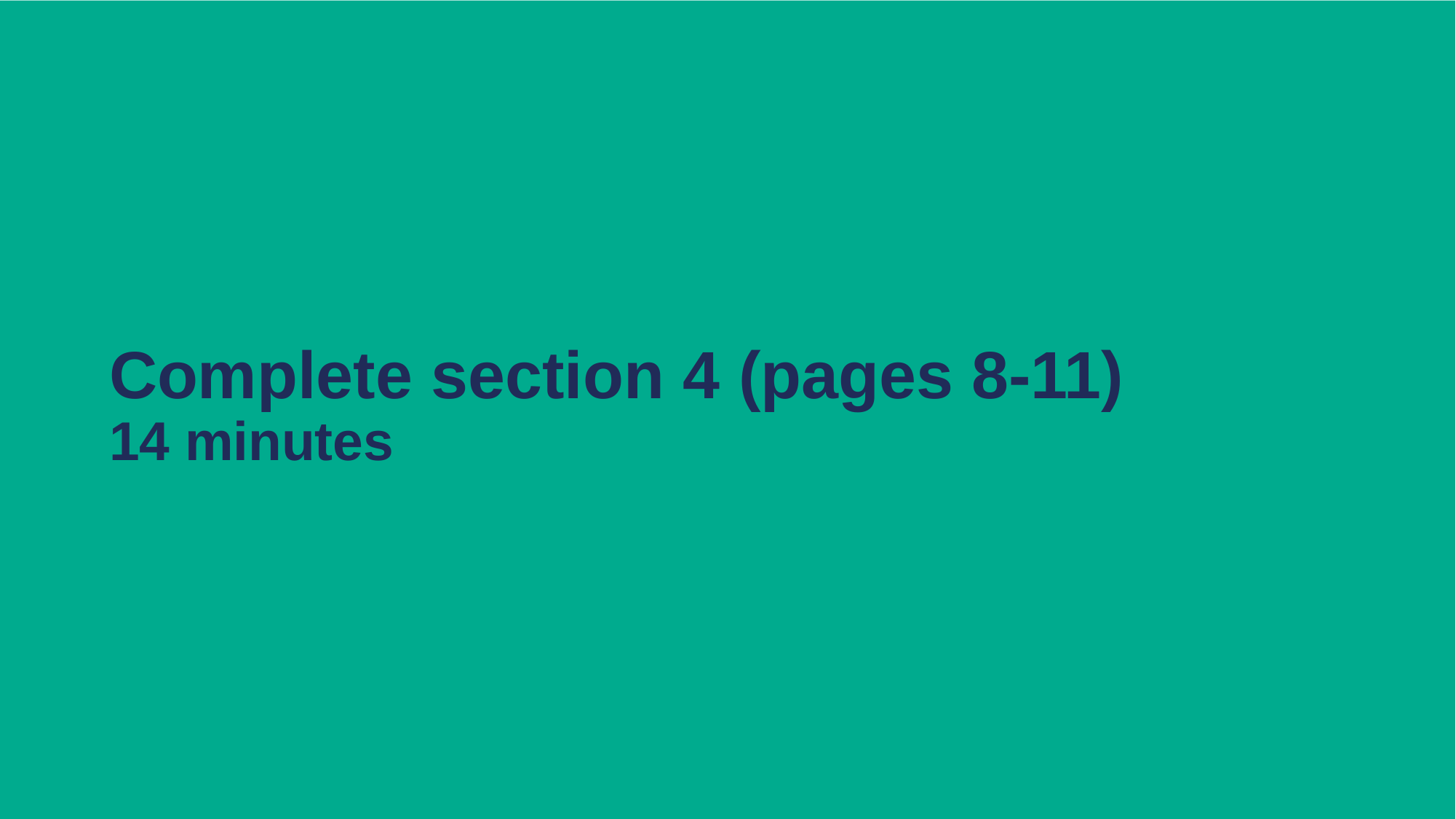

# Complete section 4 (pages 8-11) 14 minutes